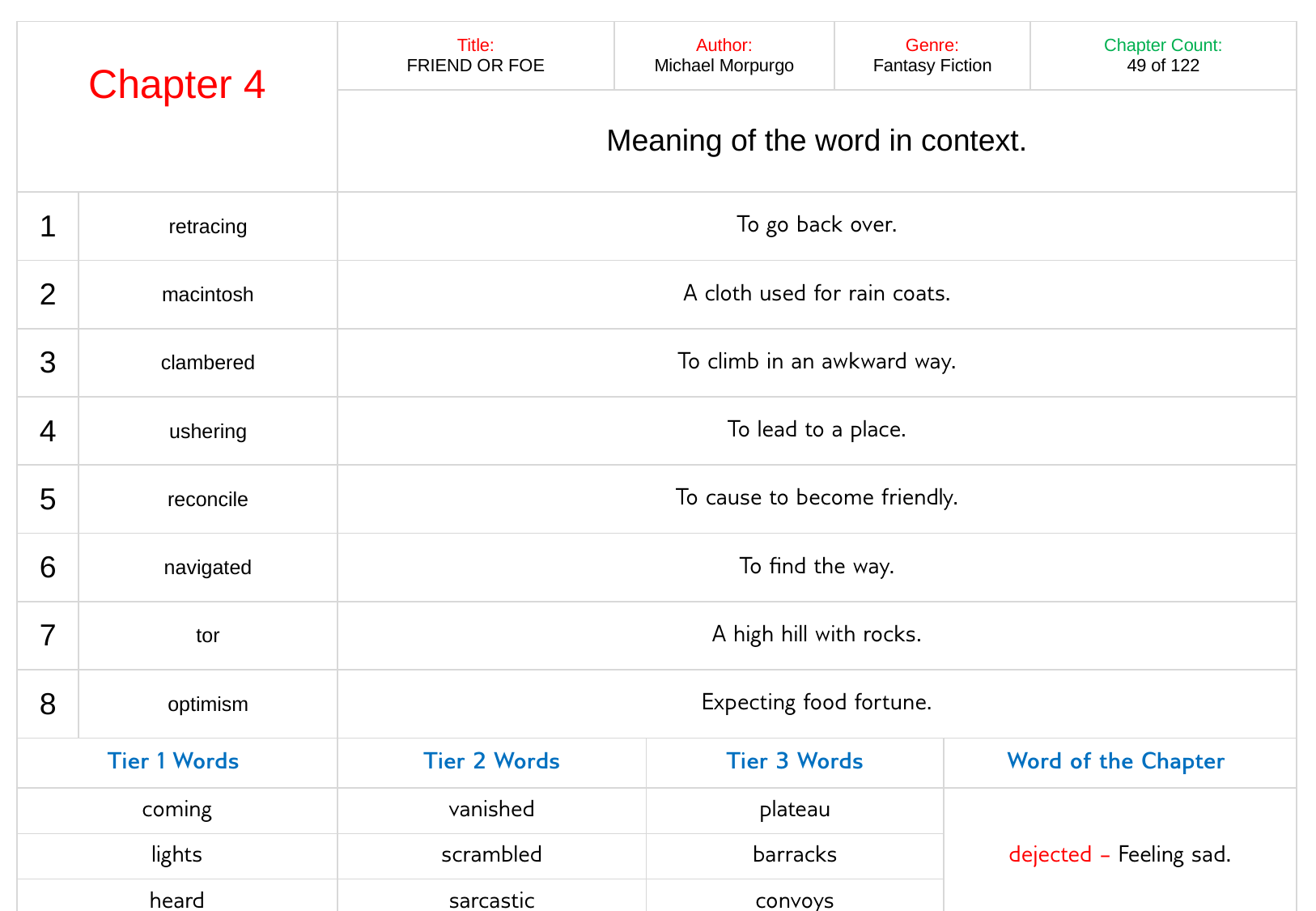

| Chapter 4 |  | Title: FRIEND OR FOE | Author: Michael Morpurgo |  | Genre: Fantasy Fiction |  | Chapter Count: 49 of 122 |
| --- | --- | --- | --- | --- | --- | --- | --- |
|  |  | Meaning of the word in context. |  |  |  |  |  |
| 1 | retracing | To go back over. |  |  |  |  |  |
| 2 | macintosh | A cloth used for rain coats. |  |  |  |  |  |
| 3 | clambered | To climb in an awkward way. |  |  |  |  |  |
| 4 | ushering | To lead to a place. |  |  |  |  |  |
| 5 | reconcile | To cause to become friendly. |  |  |  |  |  |
| 6 | navigated | To find the way. |  |  |  |  |  |
| 7 | tor | A high hill with rocks. |  |  |  |  |  |
| 8 | optimism | Expecting food fortune. |  |  |  |  |  |
| Tier 1 Words |  | Tier 2 Words |  | Tier 3 Words |  | Word of the Chapter |  |
| coming |  | vanished |  | plateau |  | dejected – Feeling sad. |  |
| lights |  | scrambled |  | barracks |  |  |  |
| heard |  | sarcastic |  | convoys |  |  |  |